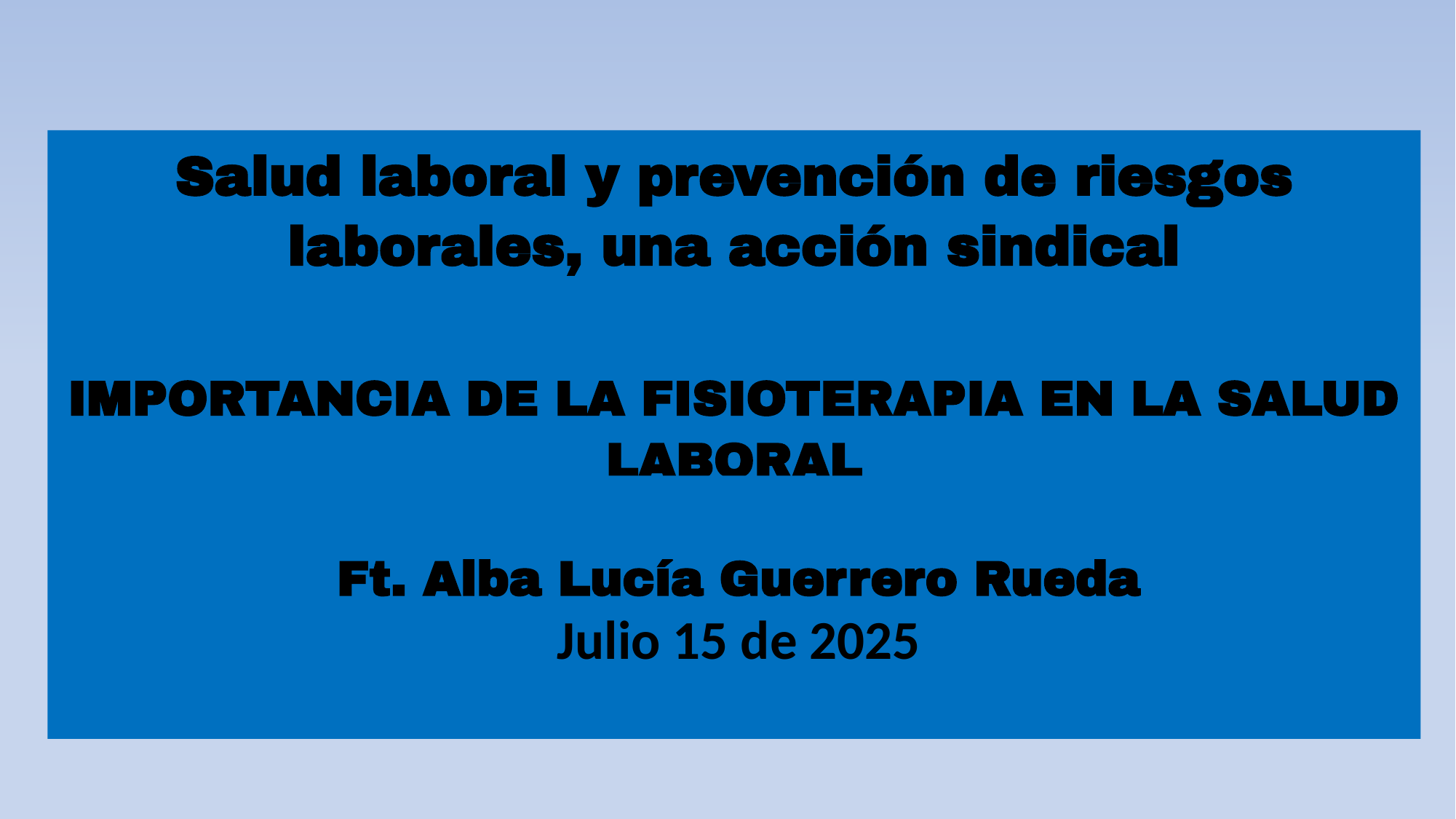

Salud laboral y prevención de riesgos laborales, una acción sindical

IMPORTANCIA DE LA FISIOTERAPIA EN LA SALUD LABORAL

Ft. Alba Lucía Guerrero Rueda
Julio 15 de 2025